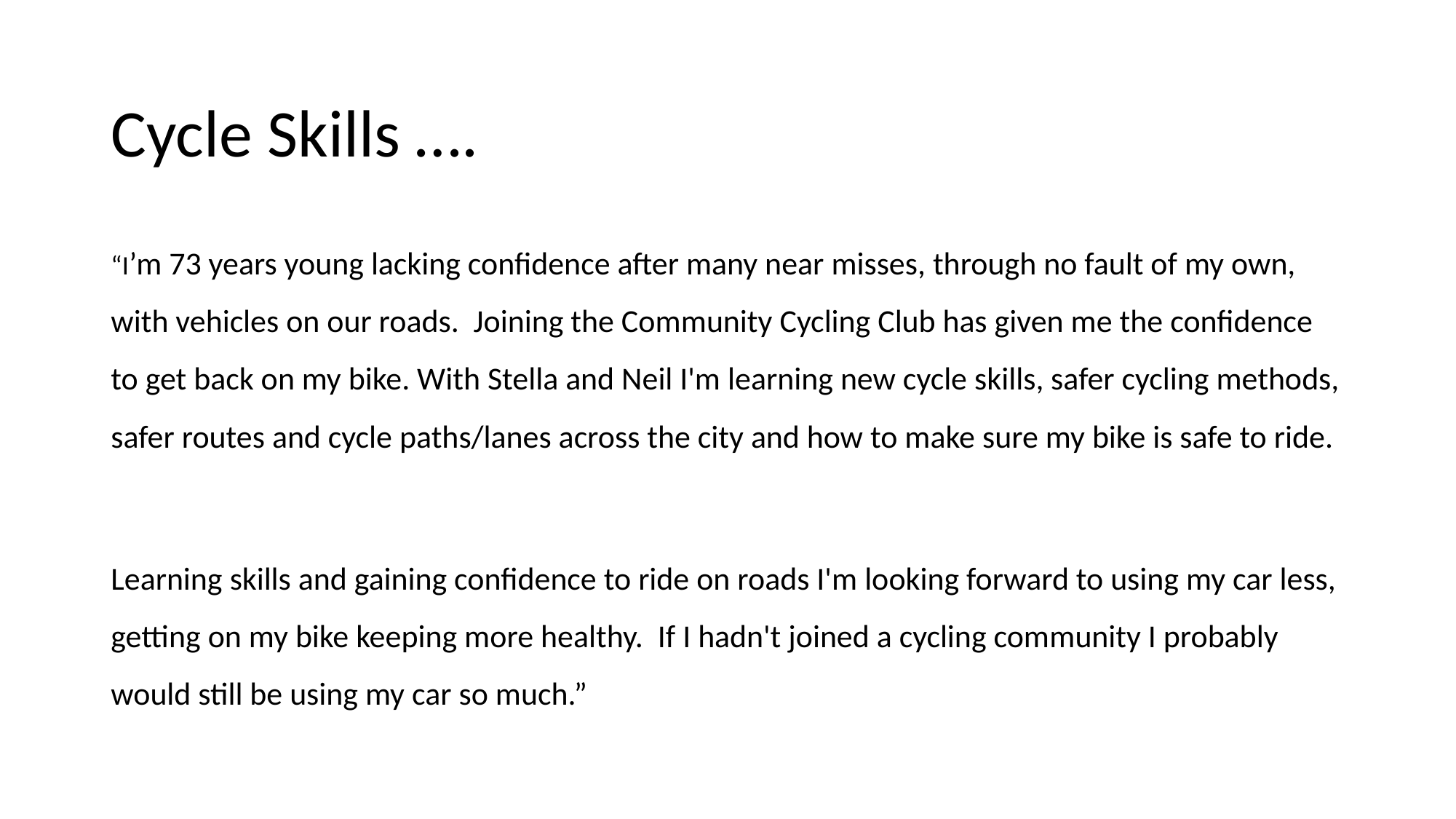

# Cycle Skills ….
“I’m 73 years young lacking confidence after many near misses, through no fault of my own, with vehicles on our roads.  Joining the Community Cycling Club has given me the confidence to get back on my bike. With Stella and Neil I'm learning new cycle skills, safer cycling methods, safer routes and cycle paths/lanes across the city and how to make sure my bike is safe to ride.

Learning skills and gaining confidence to ride on roads I'm looking forward to using my car less, getting on my bike keeping more healthy.  If I hadn't joined a cycling community I probably would still be using my car so much.”